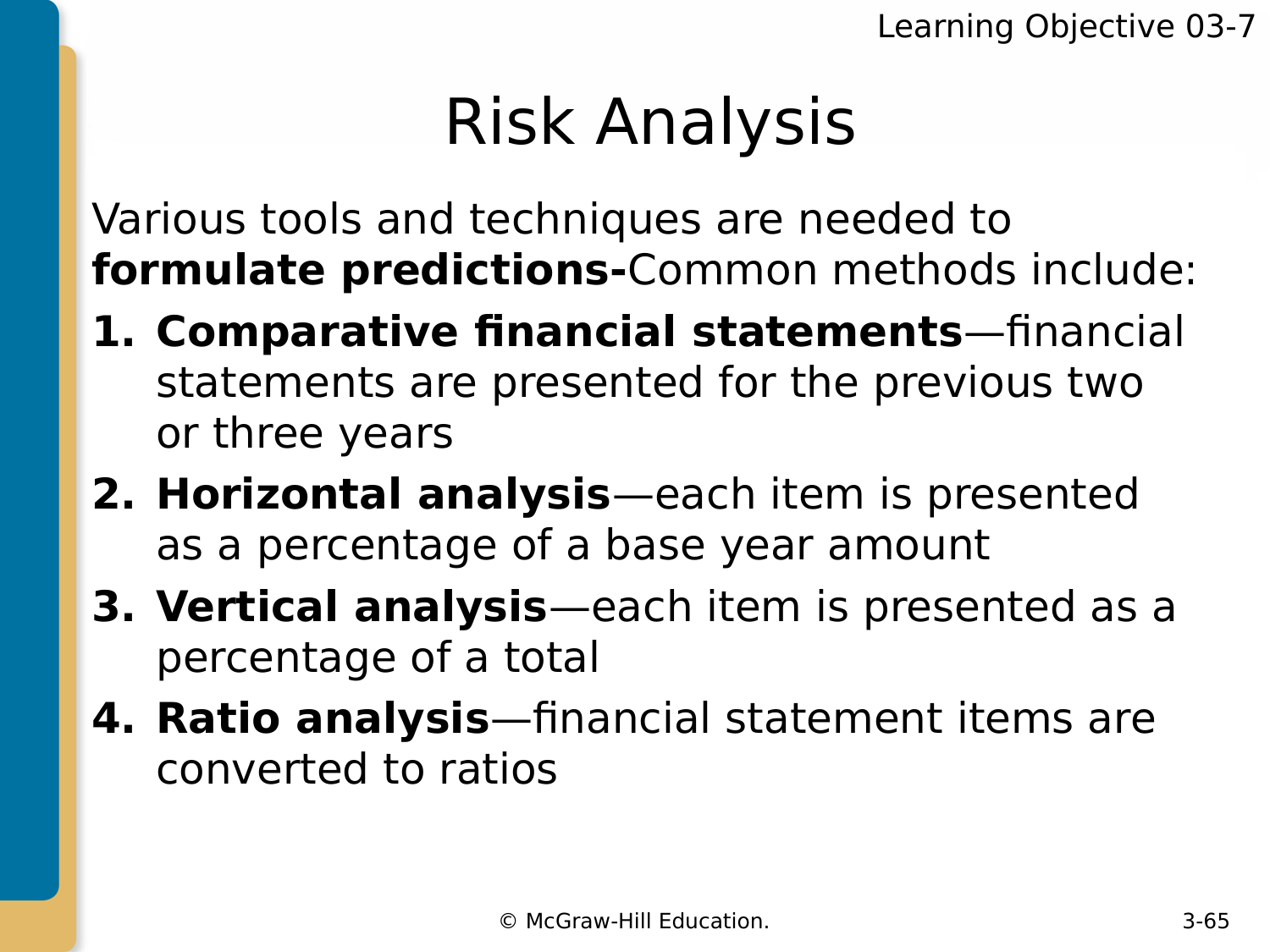

Learning Objective 03-7
# Risk Analysis
Various tools and techniques are needed to formulate predictions-Common methods include:
Comparative financial statements—financial statements are presented for the previous two or three years
Horizontal analysis—each item is presented as a percentage of a base year amount
Vertical analysis—each item is presented as a percentage of a total
Ratio analysis—financial statement items are converted to ratios